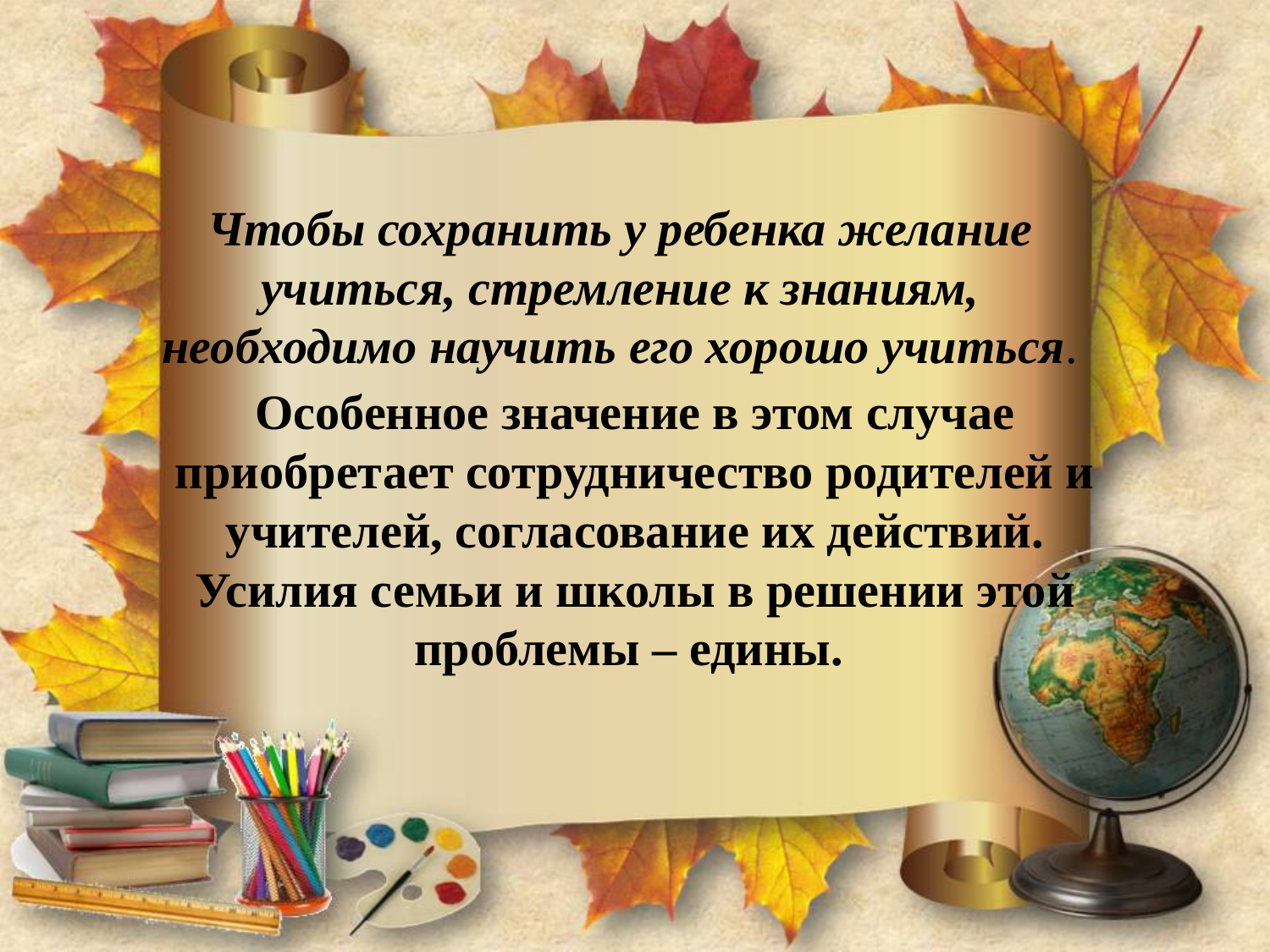

# Чтобы сохранить у ребенка желание учиться, стремление к знаниям, необходимо научить его хорошо учиться.
Особенное значение в этом случае приобретает сотрудничество родителей и учителей, согласование их действий. Усилия семьи и школы в решении этой проблемы – едины.